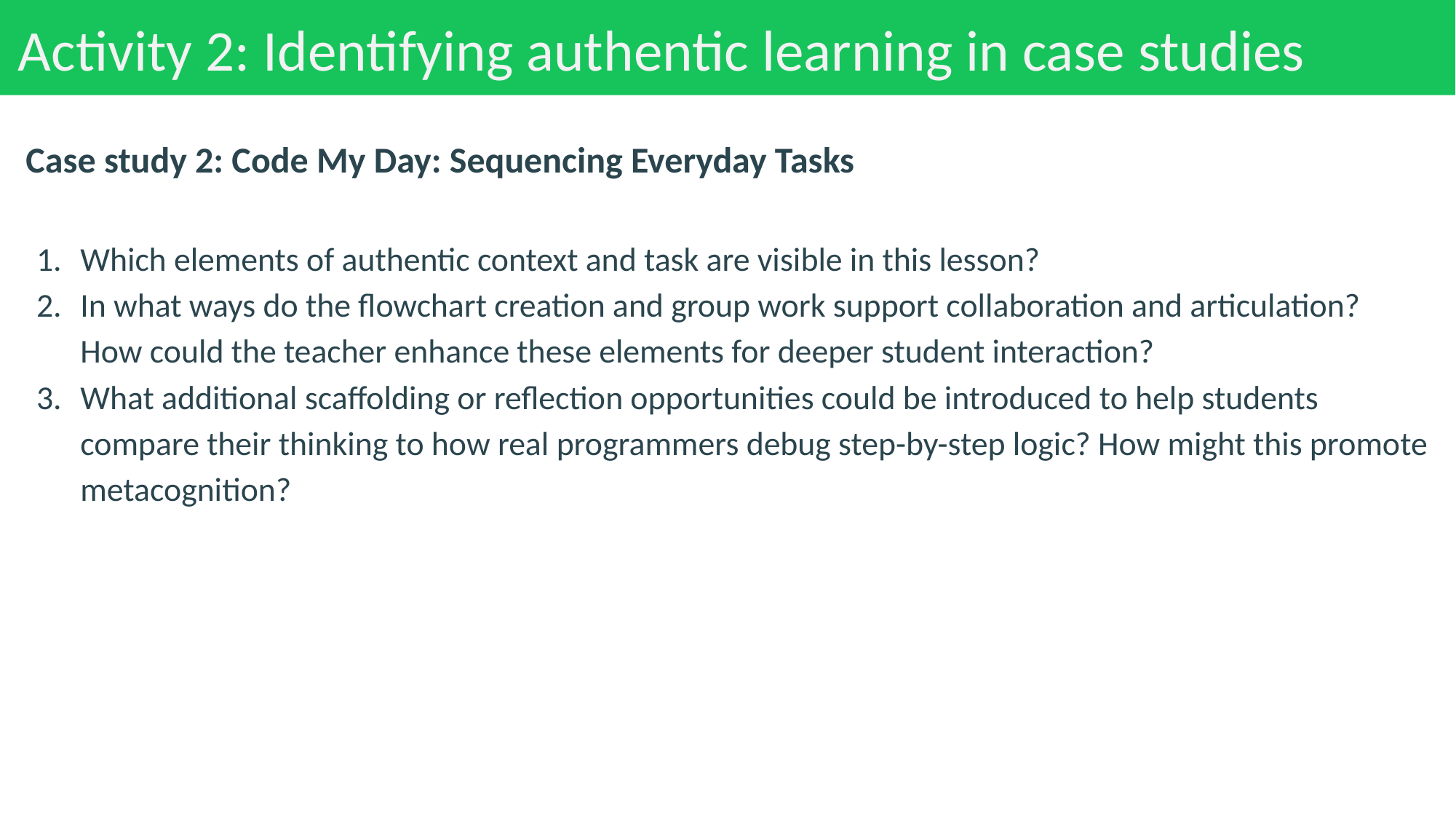

# Activity 2: Identifying authentic learning in case studies
Case study 2: Code My Day: Sequencing Everyday Tasks

Which elements of authentic context and task are visible in this lesson?
In what ways do the flowchart creation and group work support collaboration and articulation? How could the teacher enhance these elements for deeper student interaction?
What additional scaffolding or reflection opportunities could be introduced to help students compare their thinking to how real programmers debug step-by-step logic? How might this promote metacognition?